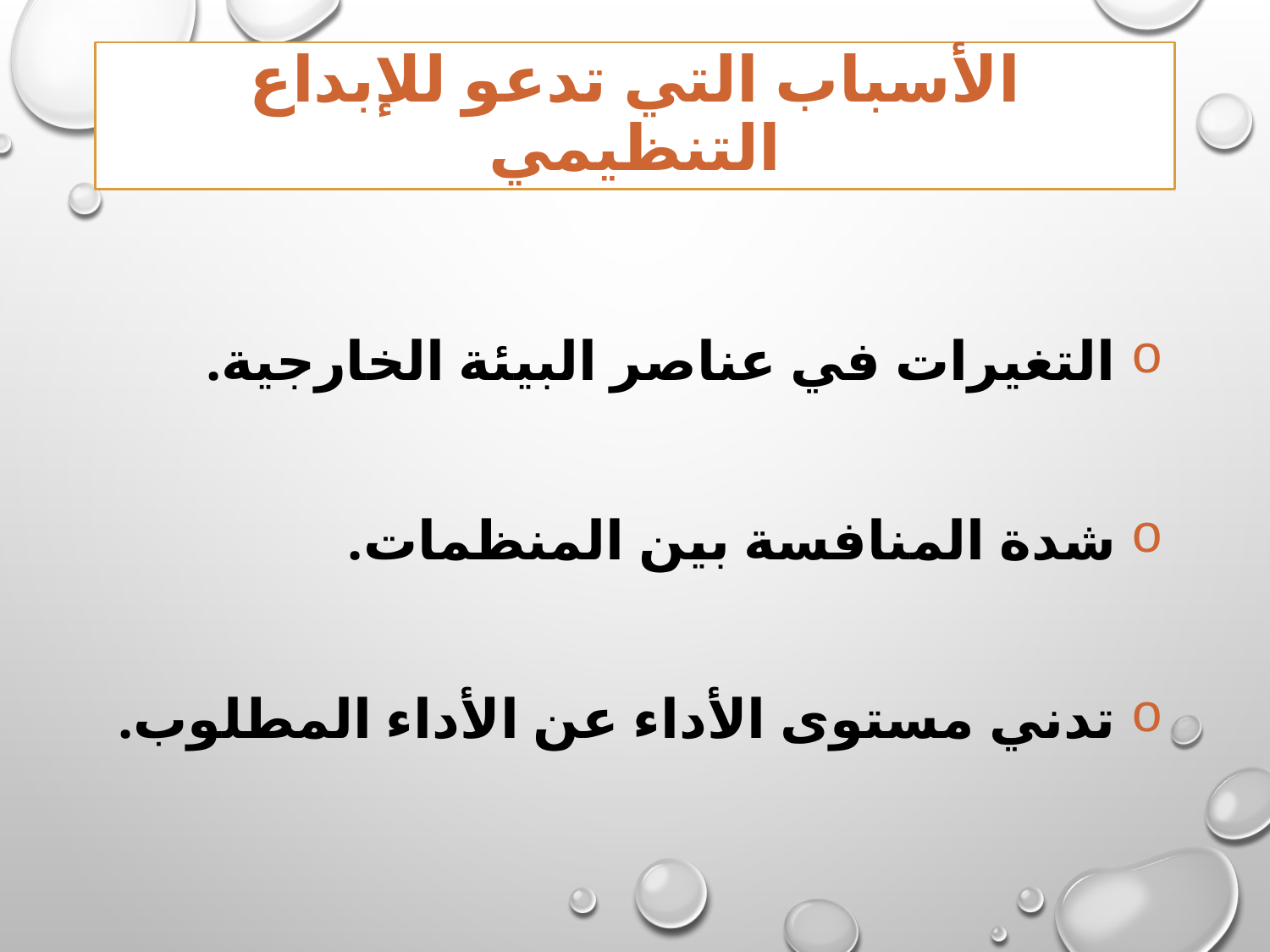

# الأسباب التي تدعو للإبداع التنظيمي
 التغيرات في عناصر البيئة الخارجية.
 شدة المنافسة بين المنظمات.
 تدني مستوى الأداء عن الأداء المطلوب.